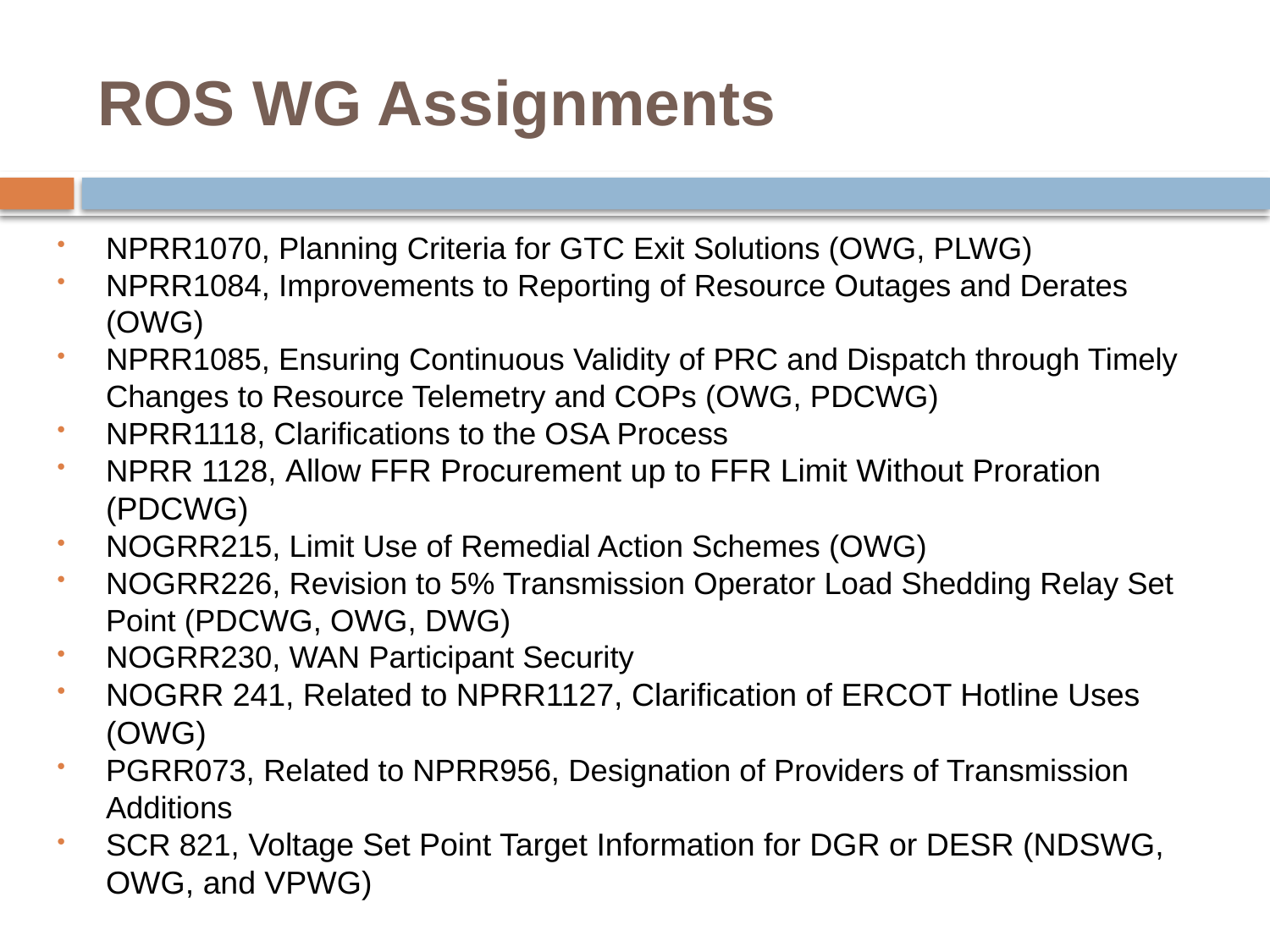

# ROS WG Assignments
NPRR1070, Planning Criteria for GTC Exit Solutions (OWG, PLWG)
NPRR1084, Improvements to Reporting of Resource Outages and Derates (OWG)
NPRR1085, Ensuring Continuous Validity of PRC and Dispatch through Timely Changes to Resource Telemetry and COPs (OWG, PDCWG)
NPRR1118, Clarifications to the OSA Process
NPRR 1128, Allow FFR Procurement up to FFR Limit Without Proration (PDCWG)
NOGRR215, Limit Use of Remedial Action Schemes (OWG)
NOGRR226, Revision to 5% Transmission Operator Load Shedding Relay Set Point (PDCWG, OWG, DWG)
NOGRR230, WAN Participant Security
NOGRR 241, Related to NPRR1127, Clarification of ERCOT Hotline Uses (OWG)
PGRR073, Related to NPRR956, Designation of Providers of Transmission Additions
SCR 821, Voltage Set Point Target Information for DGR or DESR (NDSWG, OWG, and VPWG)